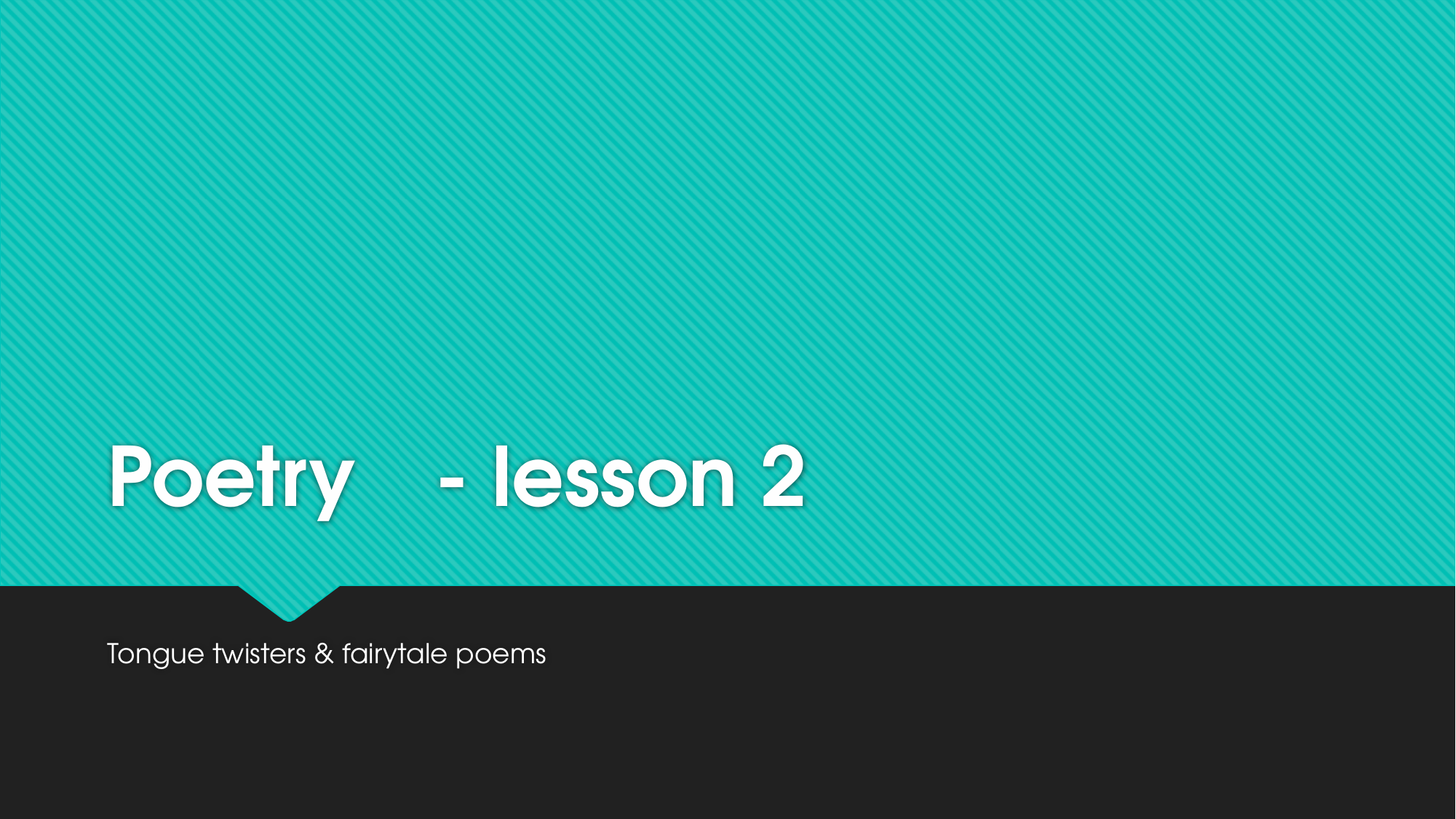

# Poetry	- lesson 2
Tongue twisters & fairytale poems